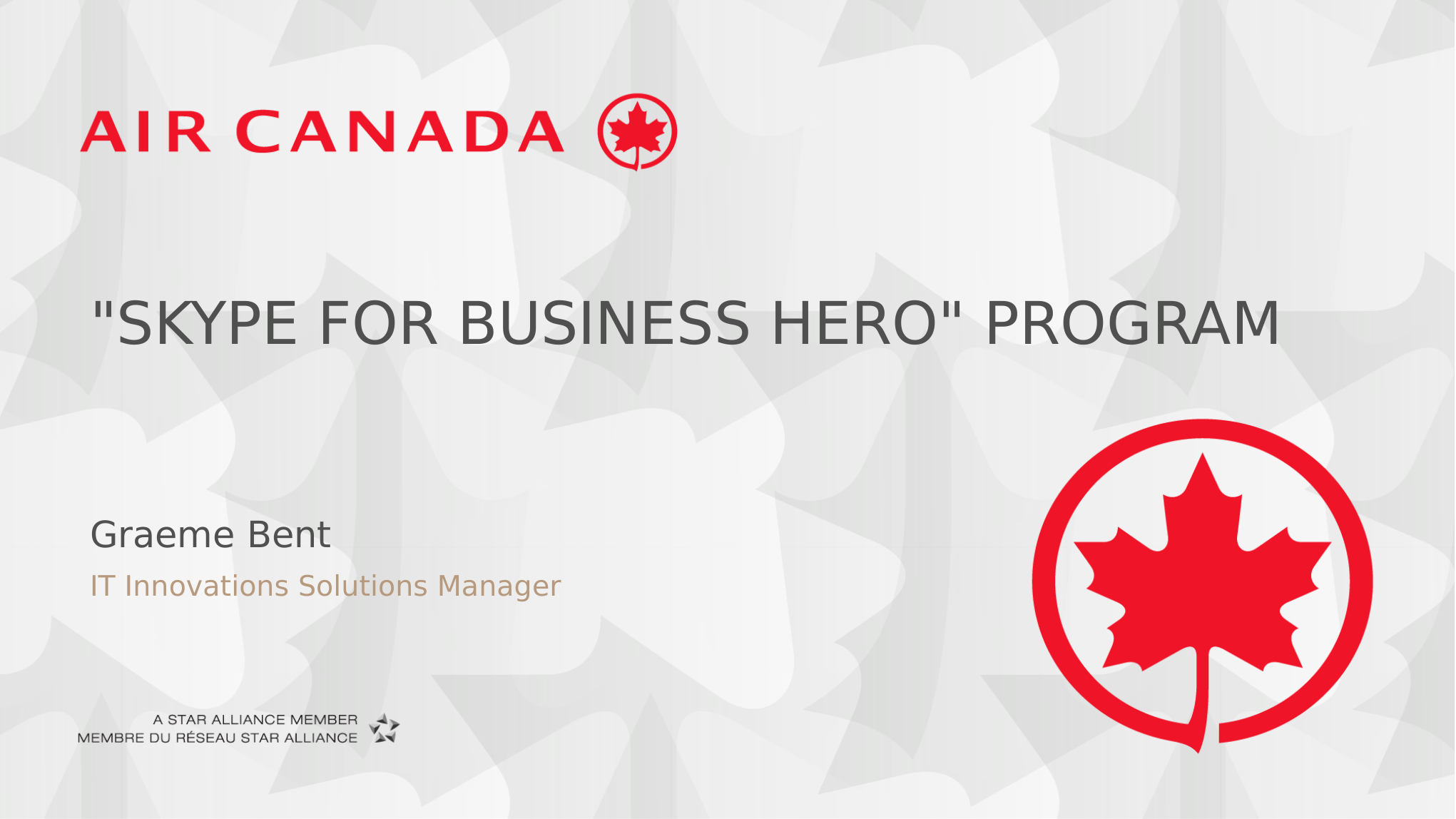

# "Skype for Business Hero" Program
Graeme Bent
IT Innovations Solutions Manager